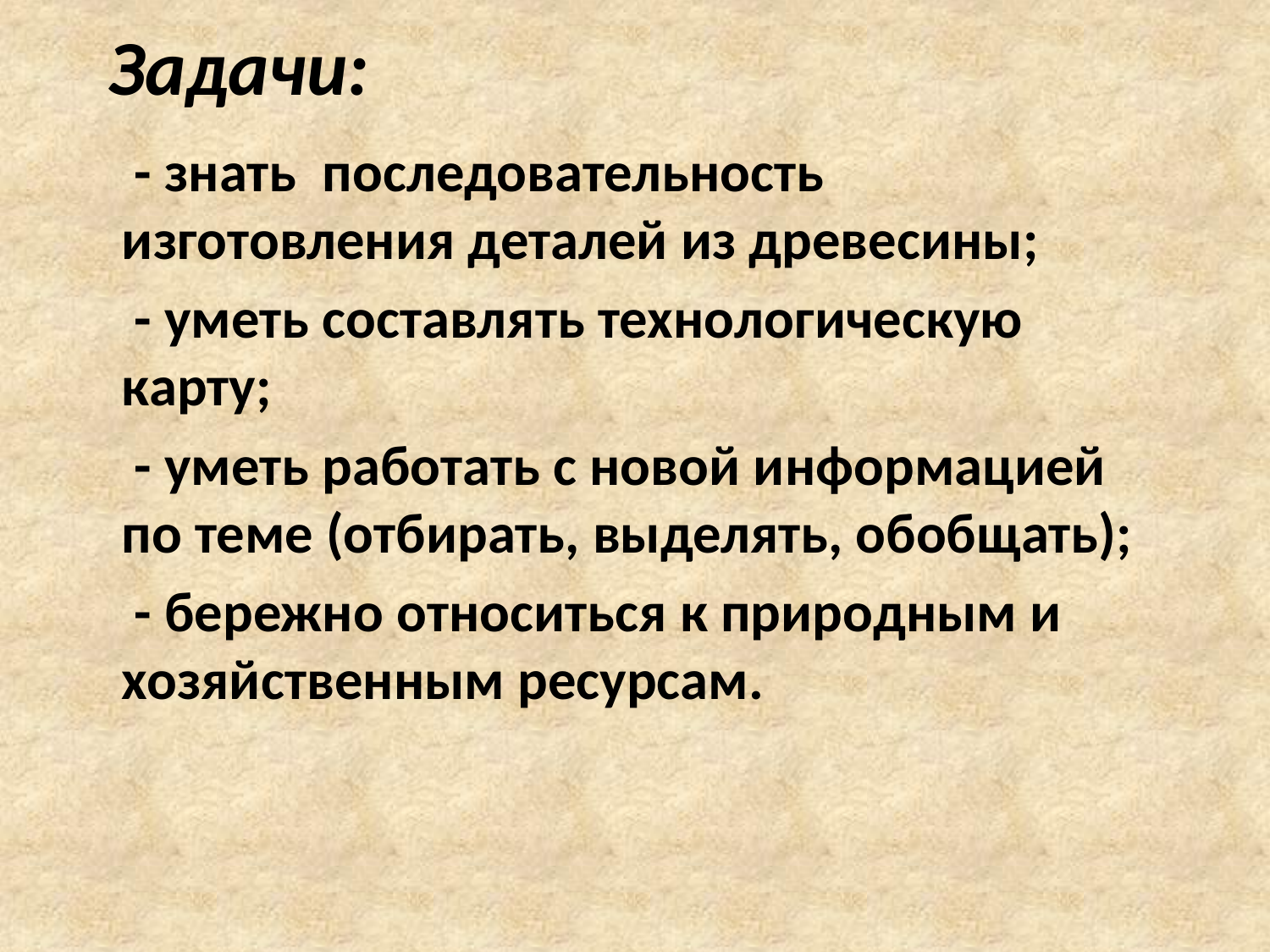

# Задачи:
 - знать  последовательность изготовления деталей из древесины;
 - уметь составлять технологическую карту;
 - уметь работать с новой информацией по теме (отбирать, выделять, обобщать);
 - бережно относиться к природным и хозяйственным ресурсам.